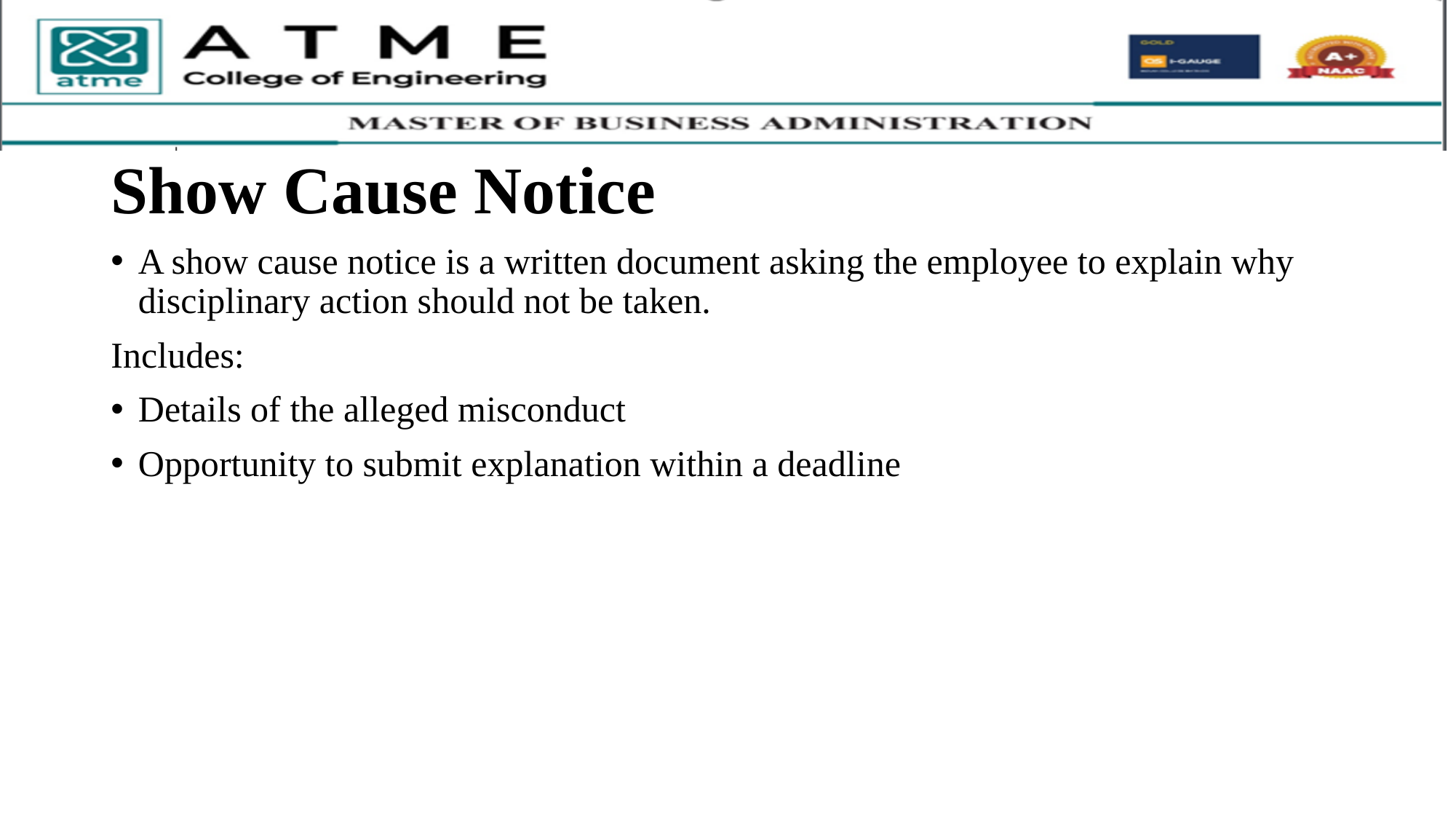

# Show Cause Notice
A show cause notice is a written document asking the employee to explain why disciplinary action should not be taken.
Includes:
Details of the alleged misconduct
Opportunity to submit explanation within a deadline